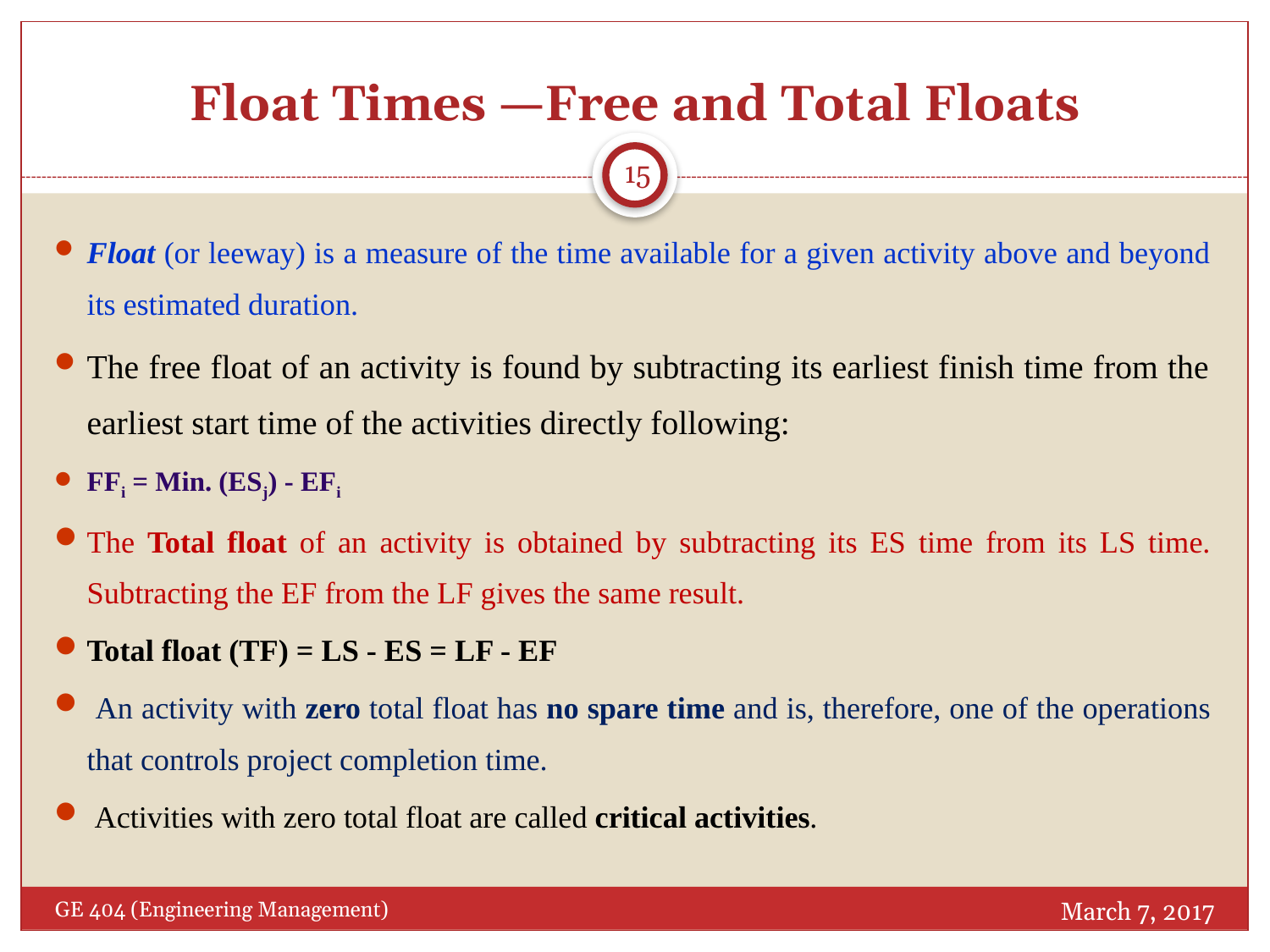

# Float Times —Free and Total Floats
15
Float (or leeway) is a measure of the time available for a given activity above and beyond its estimated duration.
The free float of an activity is found by subtracting its earliest finish time from the earliest start time of the activities directly following:
FFi = Min. (ESj) - EFi
The Total float of an activity is obtained by subtracting its ES time from its LS time. Subtracting the EF from the LF gives the same result.
Total float (TF) = LS - ES = LF - EF
 An activity with zero total float has no spare time and is, therefore, one of the operations that controls project completion time.
 Activities with zero total float are called critical activities.

March 7, 2017
GE 404 (Engineering Management)